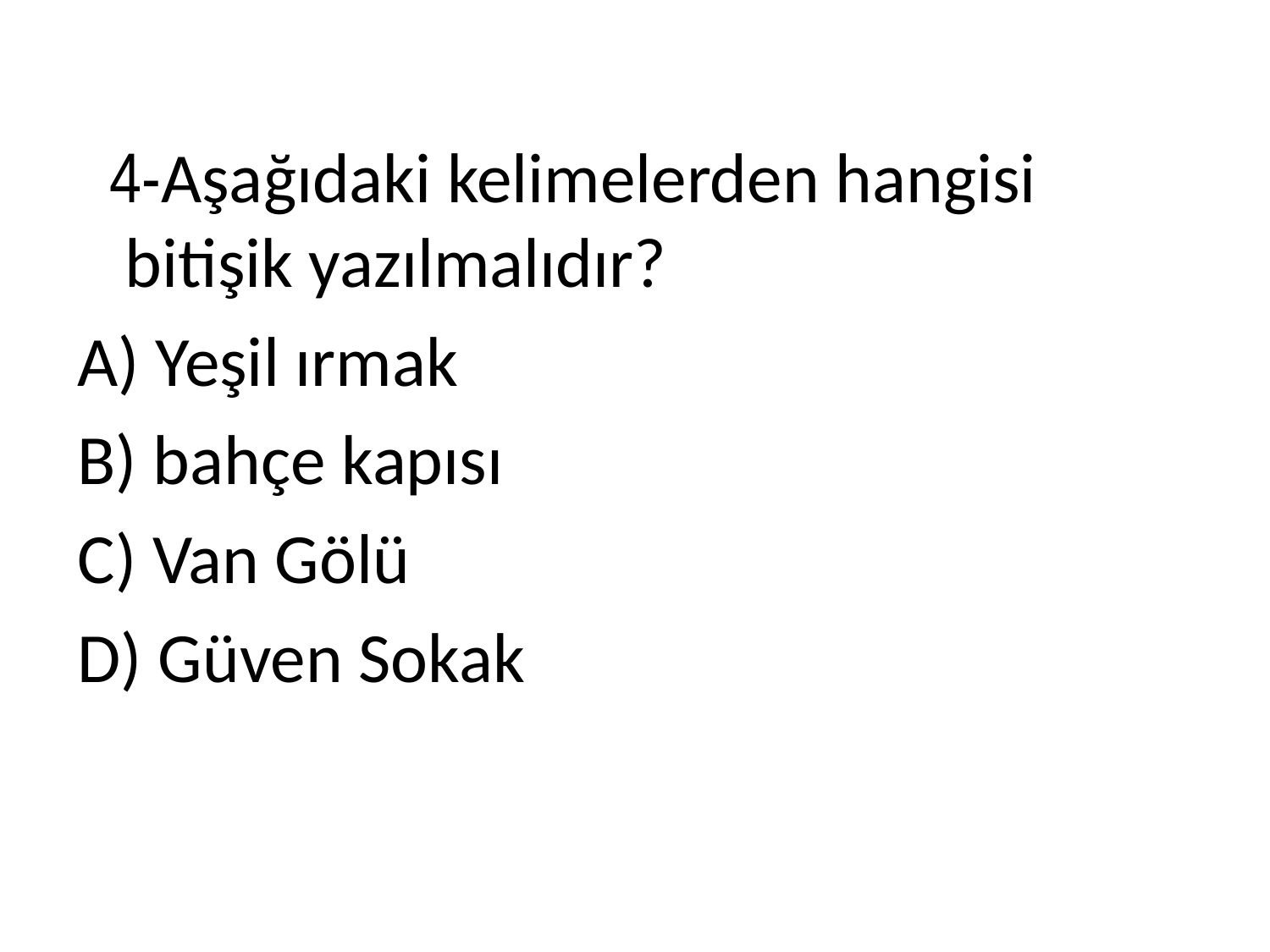

4-Aşağıdaki kelimelerden hangisi bitişik yazılmalıdır?
A) Yeşil ırmak
B) bahçe kapısı
C) Van Gölü
D) Güven Sokak